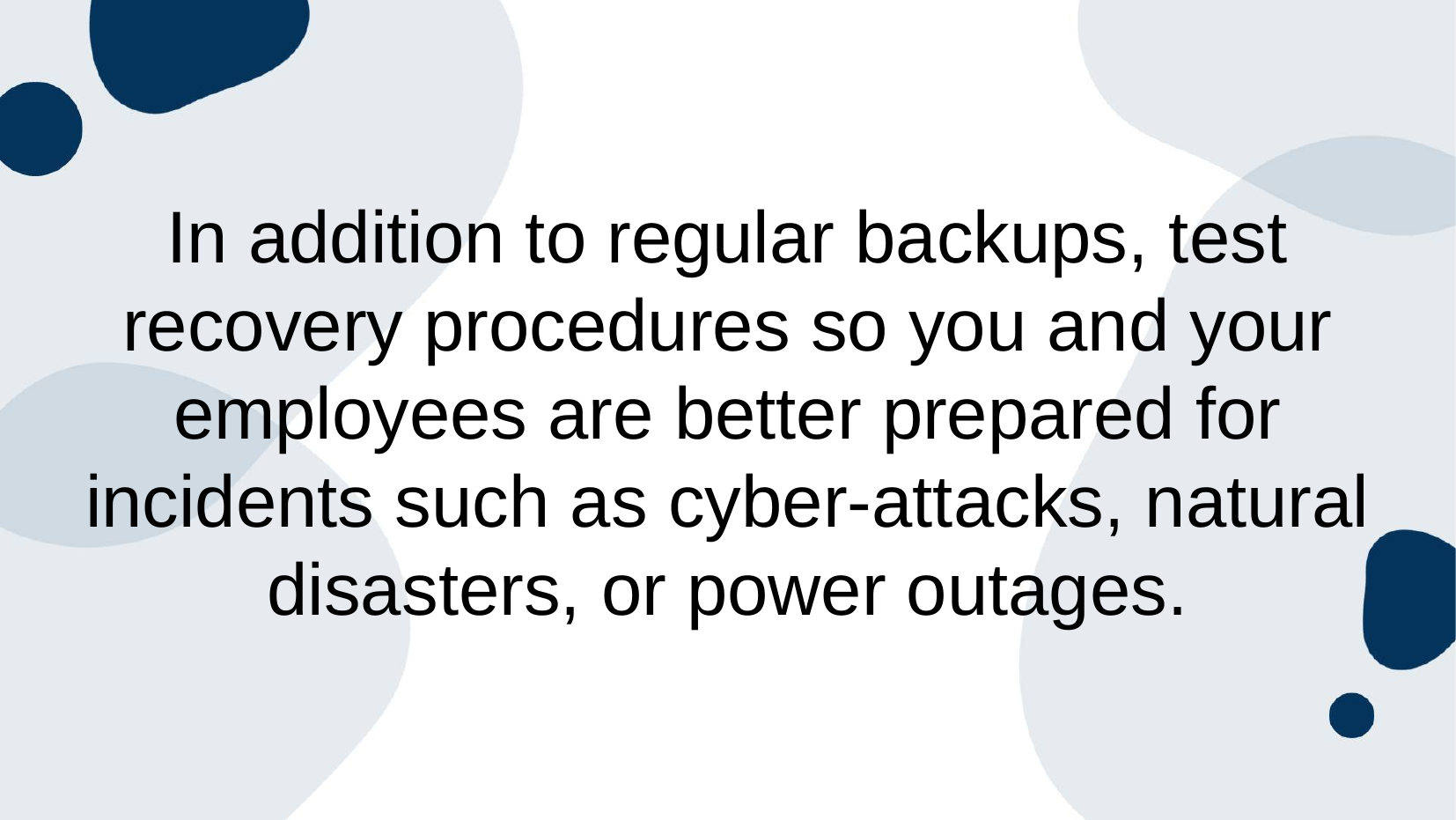

# In addition to regular backups, test recovery procedures so you and your employees are better prepared for incidents such as cyber-attacks, natural disasters, or power outages.